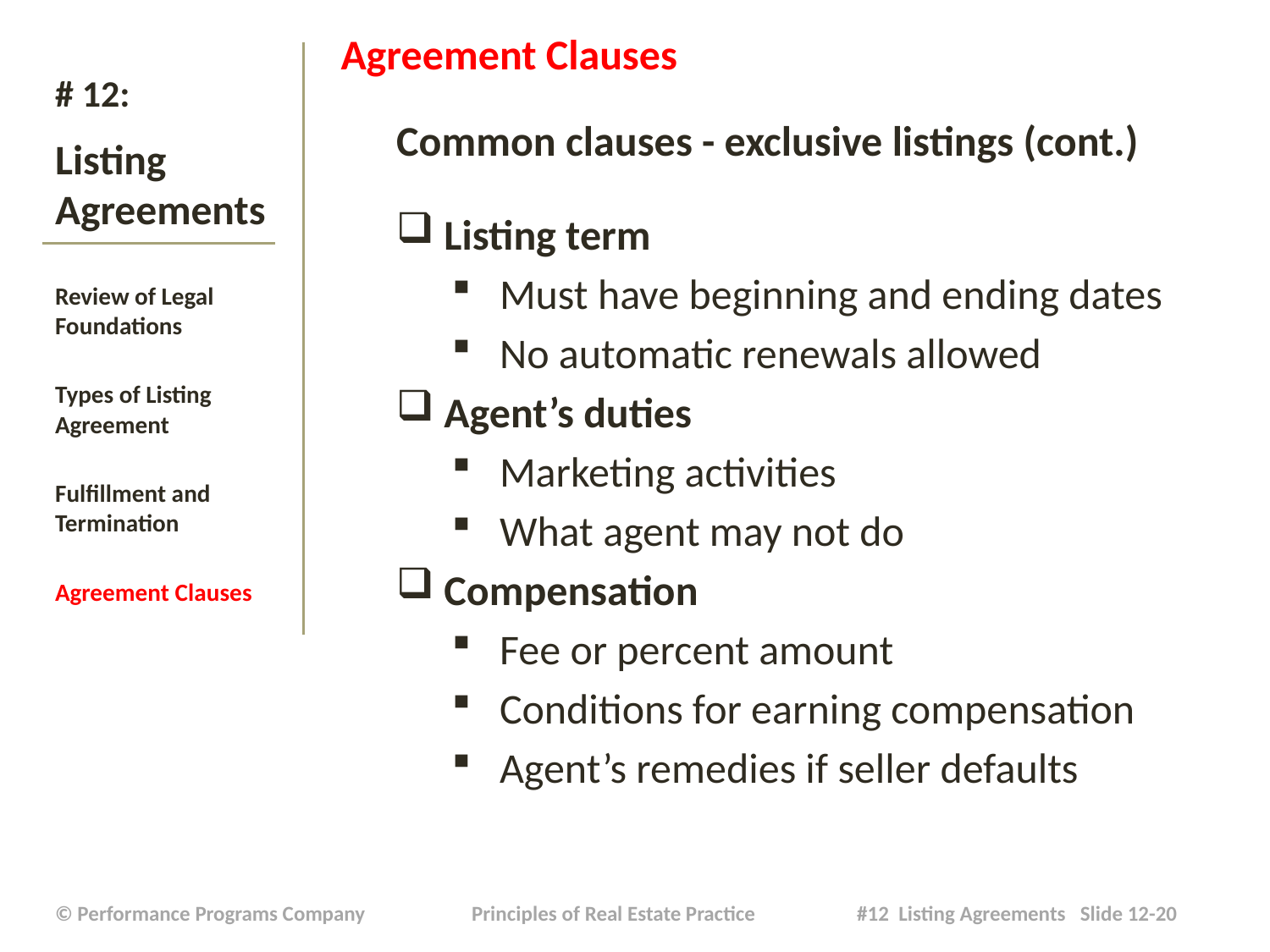

Agreement Clauses

Common clauses - exclusive listings (cont.)

Listing term
Must have beginning and ending dates
No automatic renewals allowed
Agent’s duties
Marketing activities
What agent may not do
Compensation
Fee or percent amount
Conditions for earning compensation
Agent’s remedies if seller defaults

# # 12: Listing Agreements

Review of Legal Foundations

Types of Listing Agreement

Fulfillment and Termination

Agreement Clauses

| © Performance Programs Company Principles of Real Estate Practice #12 Listing Agreements Slide 12-20 |
| --- |